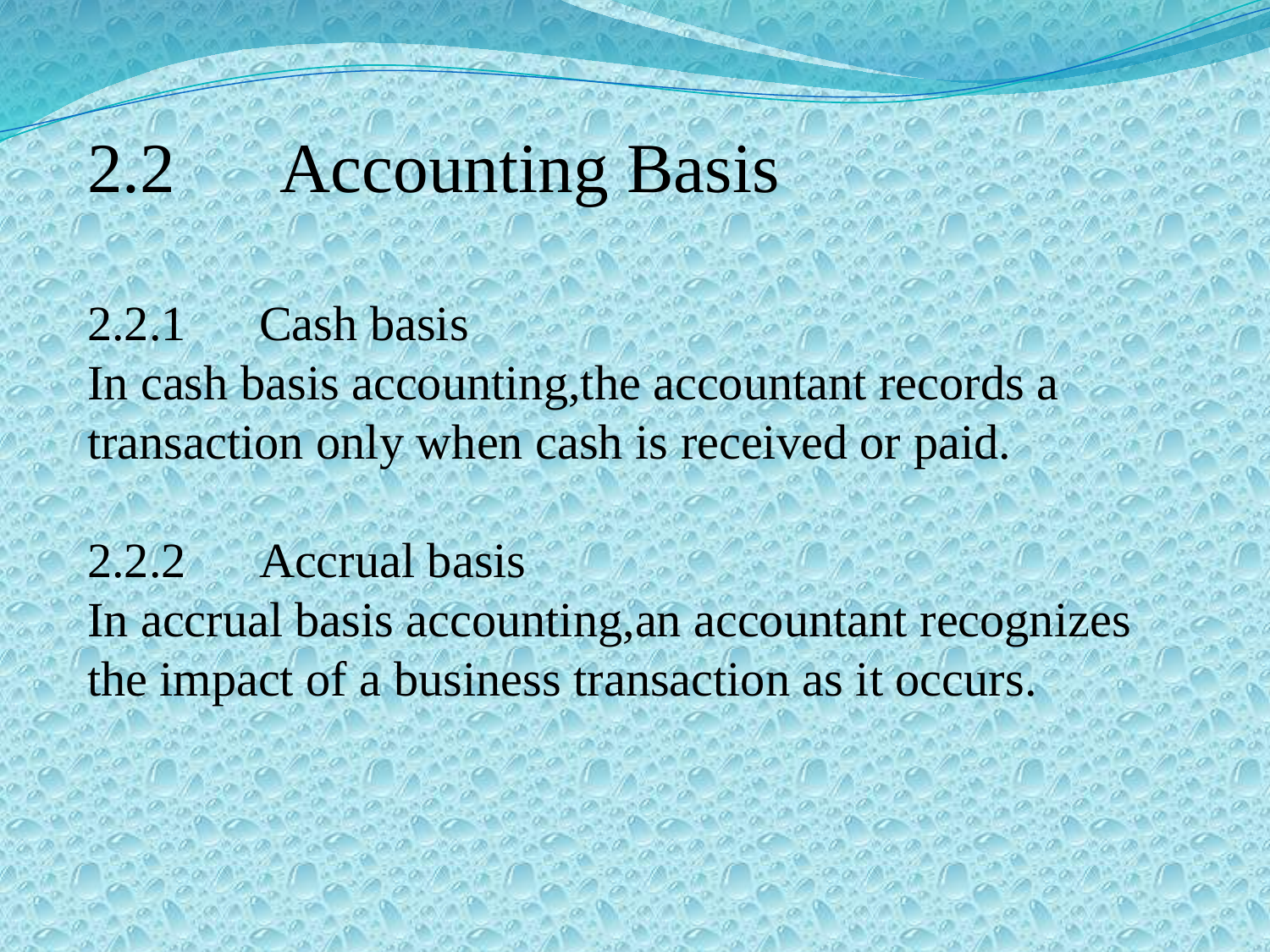

2.2　Accounting Basis

2.2.1　Cash basis
In cash basis accounting,the accountant records a transaction only when cash is received or paid.

2.2.2　Accrual basis
In accrual basis accounting,an accountant recognizes the impact of a business transaction as it occurs.